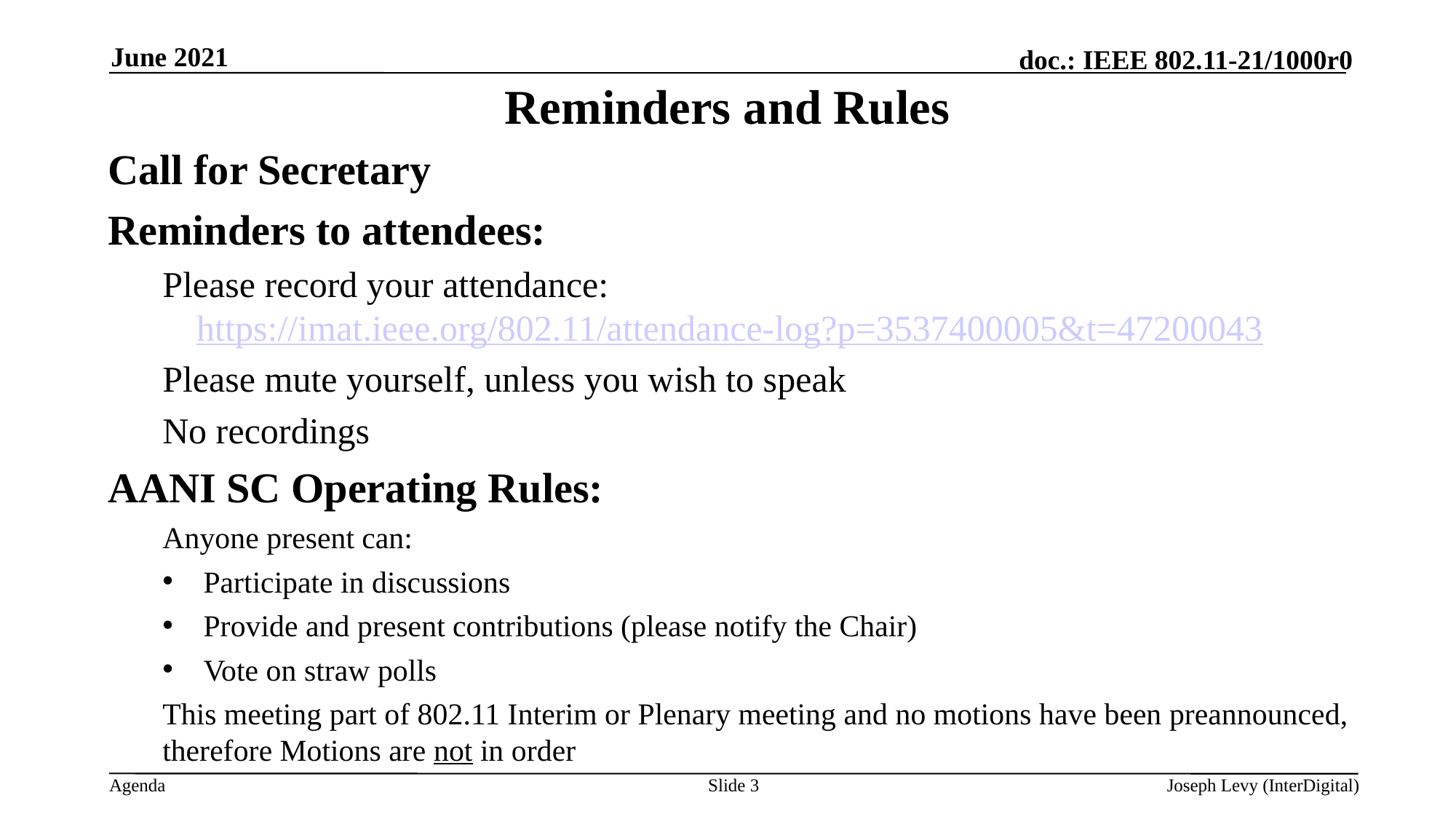

June 2021
# Reminders and Rules
Call for Secretary
Reminders to attendees:
Please record your attendance: https://imat.ieee.org/802.11/attendance-log?p=3537400005&t=47200043
Please mute yourself, unless you wish to speak
No recordings
AANI SC Operating Rules:
Anyone present can:
Participate in discussions
Provide and present contributions (please notify the Chair)
Vote on straw polls
This meeting part of 802.11 Interim or Plenary meeting and no motions have been preannounced, therefore Motions are not in order
Slide 3
Joseph Levy (InterDigital)